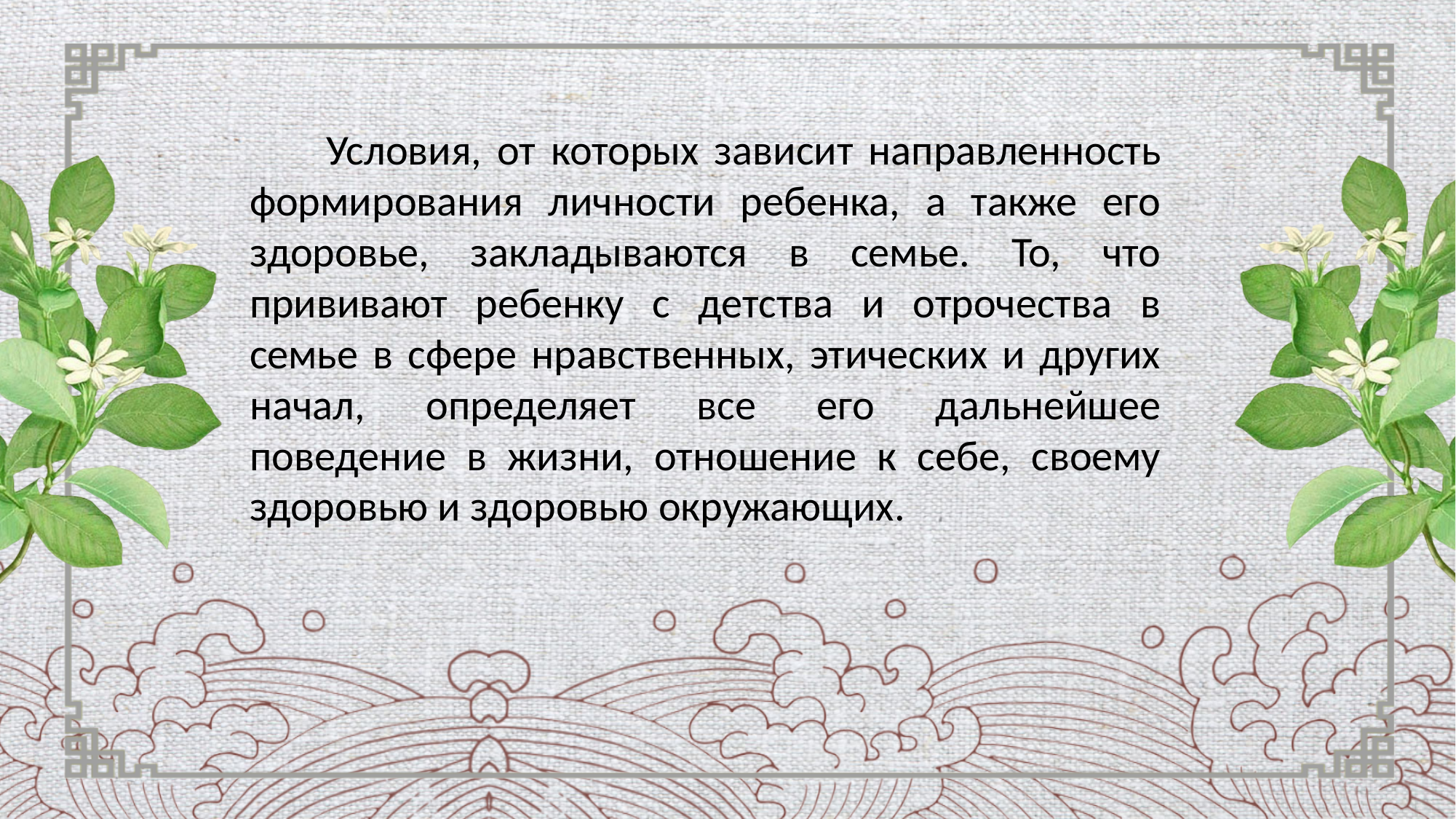

Условия, от которых зависит направленность формирования личности ребенка, а также его здоровье, закладываются в семье. То, что прививают ребенку с детства и отрочества в семье в сфере нравственных, этических и других начал, определяет все его дальнейшее поведение в жизни, отношение к себе, своему здоровью и здоровью окружающих.